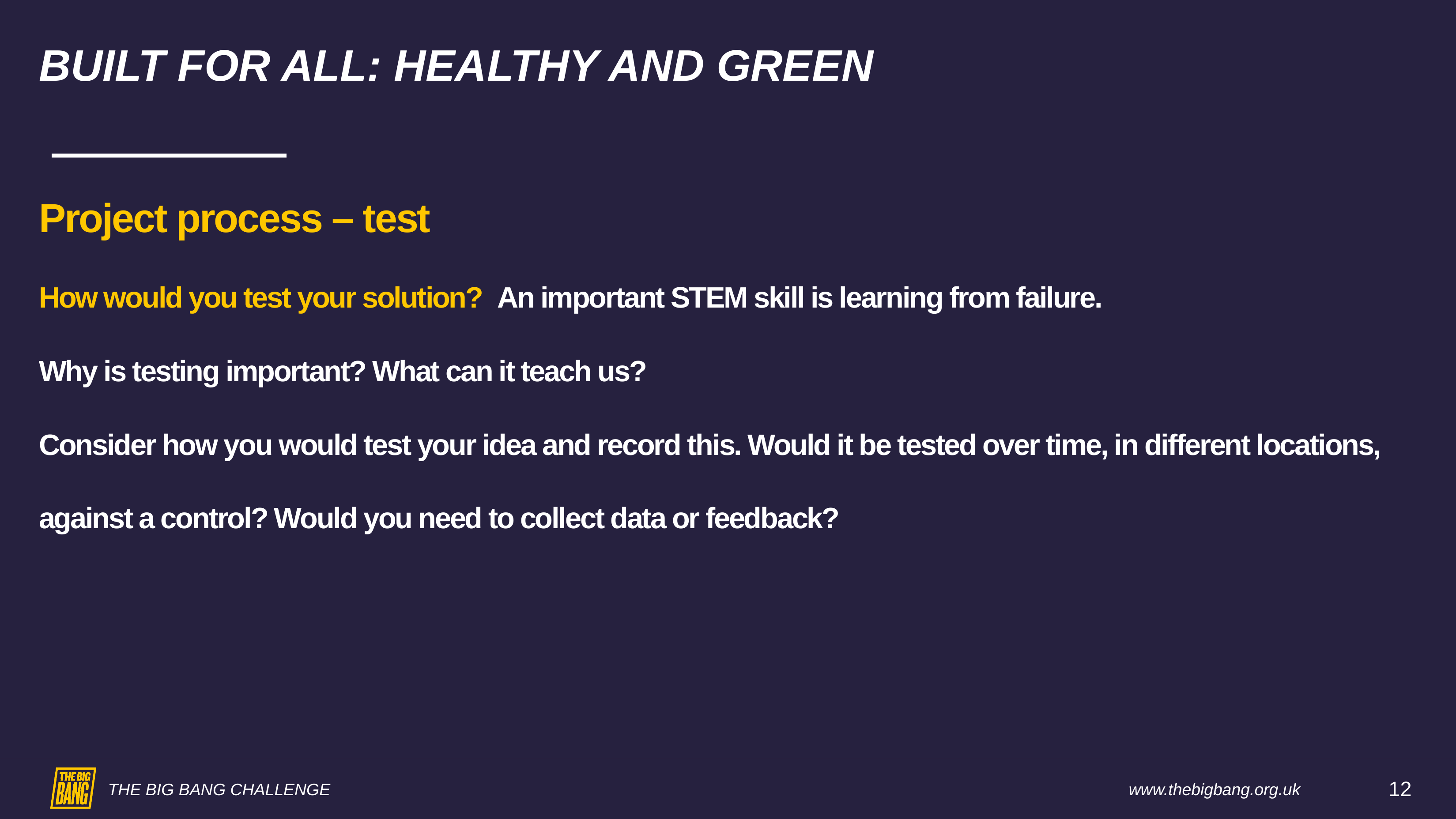

BUILT FOR ALL: HEALTHY AND GREEN

Project process – test
How would you test your solution?  An important STEM skill is learning from failure.
Why is testing important? What can it teach us?
Consider how you would test your idea and record this. Would it be tested over time, in different locations, against a control? Would you need to collect data or feedback?